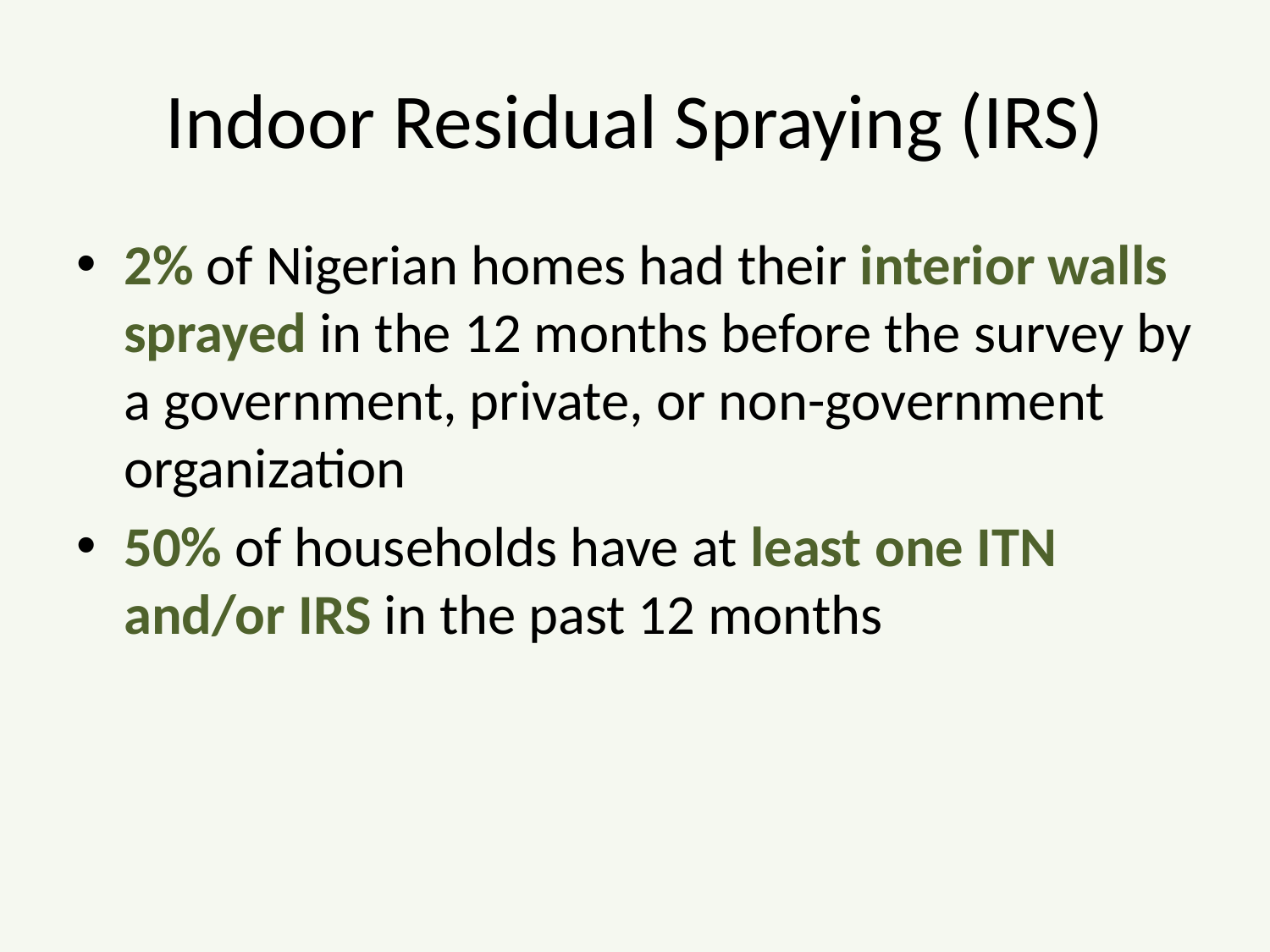

# Indoor Residual Spraying (IRS)
2% of Nigerian homes had their interior walls sprayed in the 12 months before the survey by a government, private, or non-government organization
50% of households have at least one ITN and/or IRS in the past 12 months